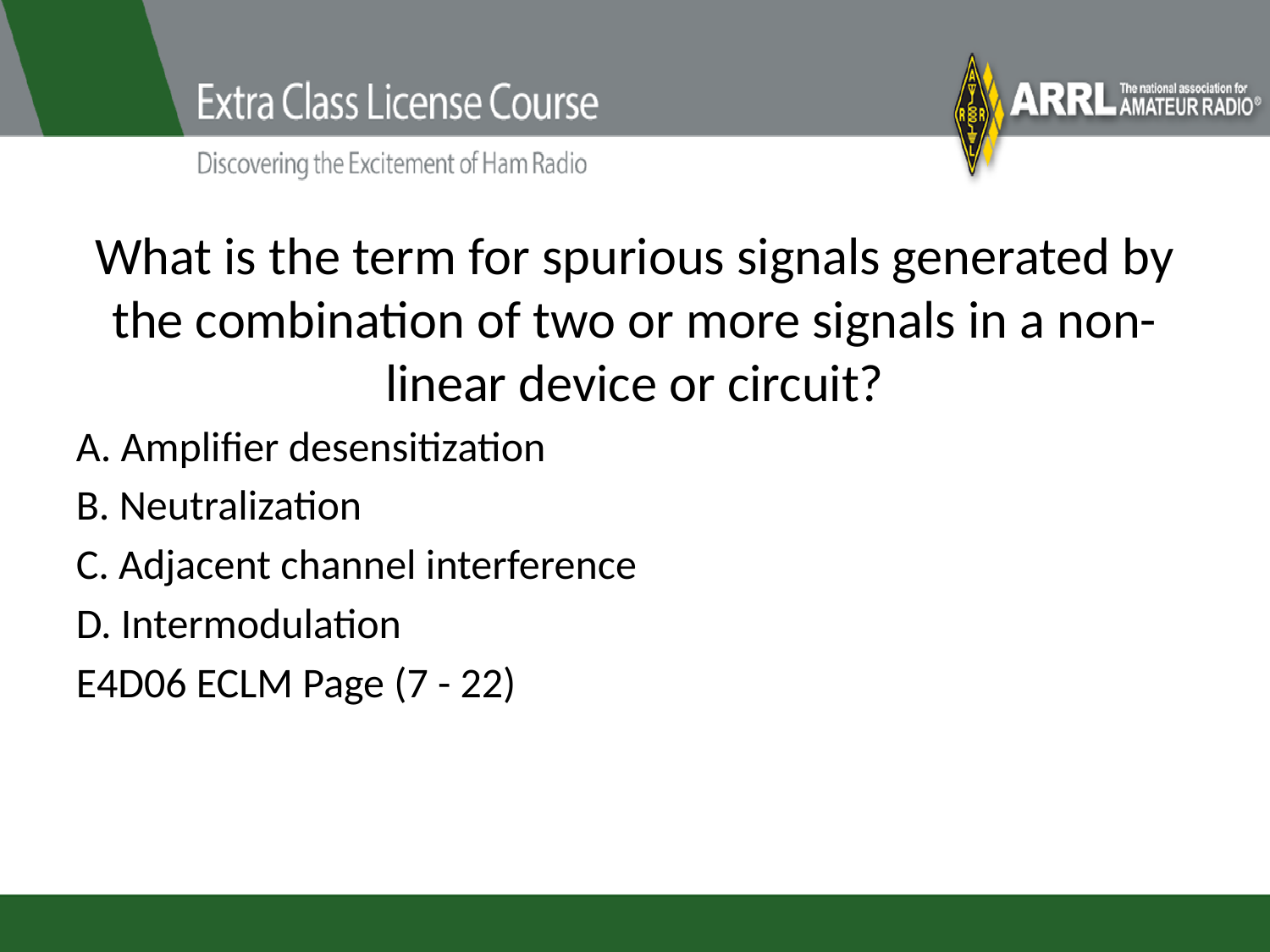

# What is the term for spurious signals generated by the combination of two or more signals in a non-linear device or circuit?
A. Amplifier desensitization
B. Neutralization
C. Adjacent channel interference
D. Intermodulation
E4D06 ECLM Page (7 - 22)